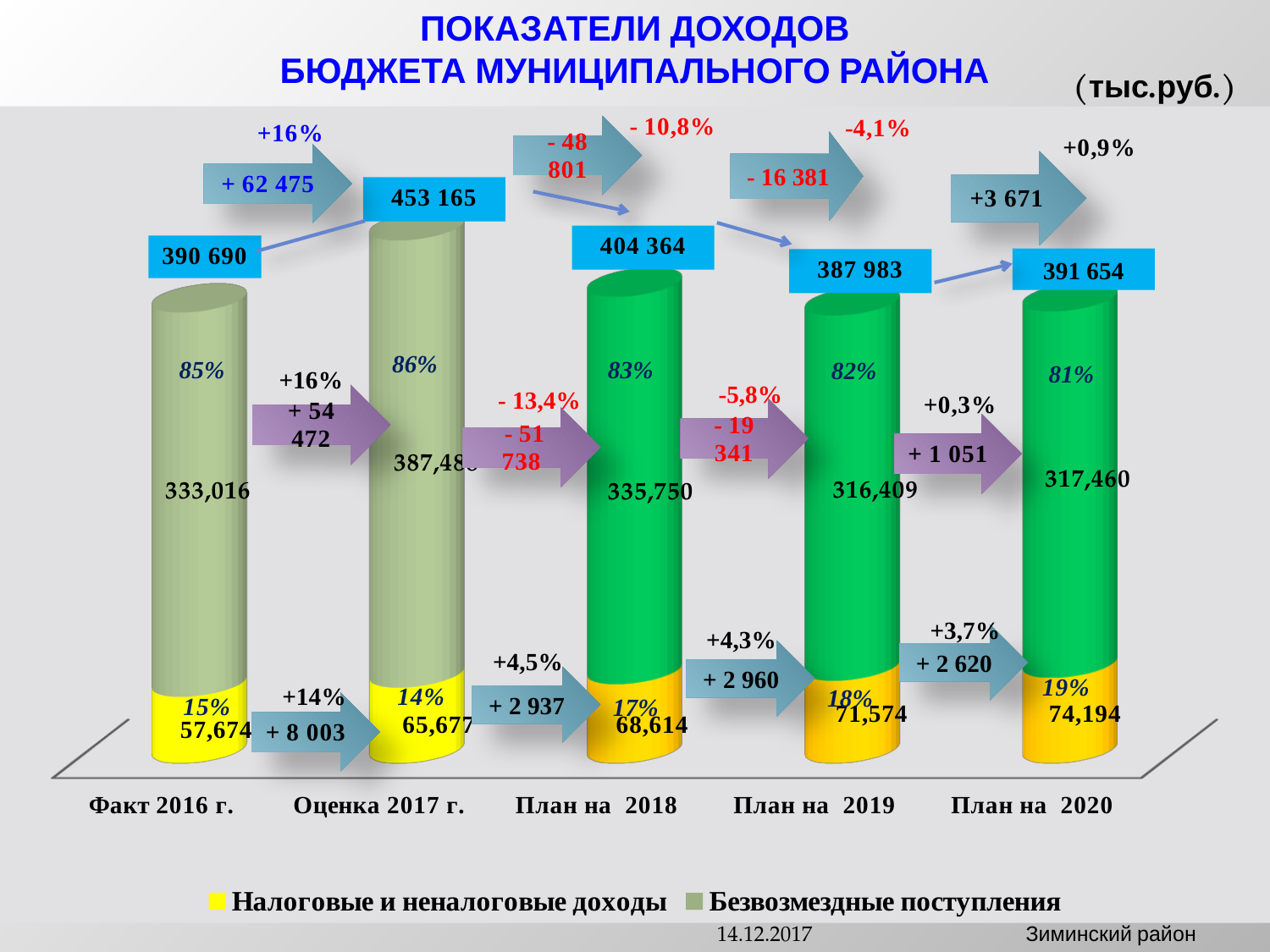

ПОКАЗАТЕЛИ ДОХОДОВ
БЮДЖЕТА МУНИЦИПАЛЬНОГО РАЙОНА
(тыс.руб.)

[unsupported chart]

- 16 381
391 654
86%
85%
83%
82%
81%
+16%
-5,8%
- 13,4%
+3,7%
+4,3%
+ 2 620
+4,5%
+ 2 960
+ 2 937
+14%
18%
17%

14.12.2017
Зиминский район